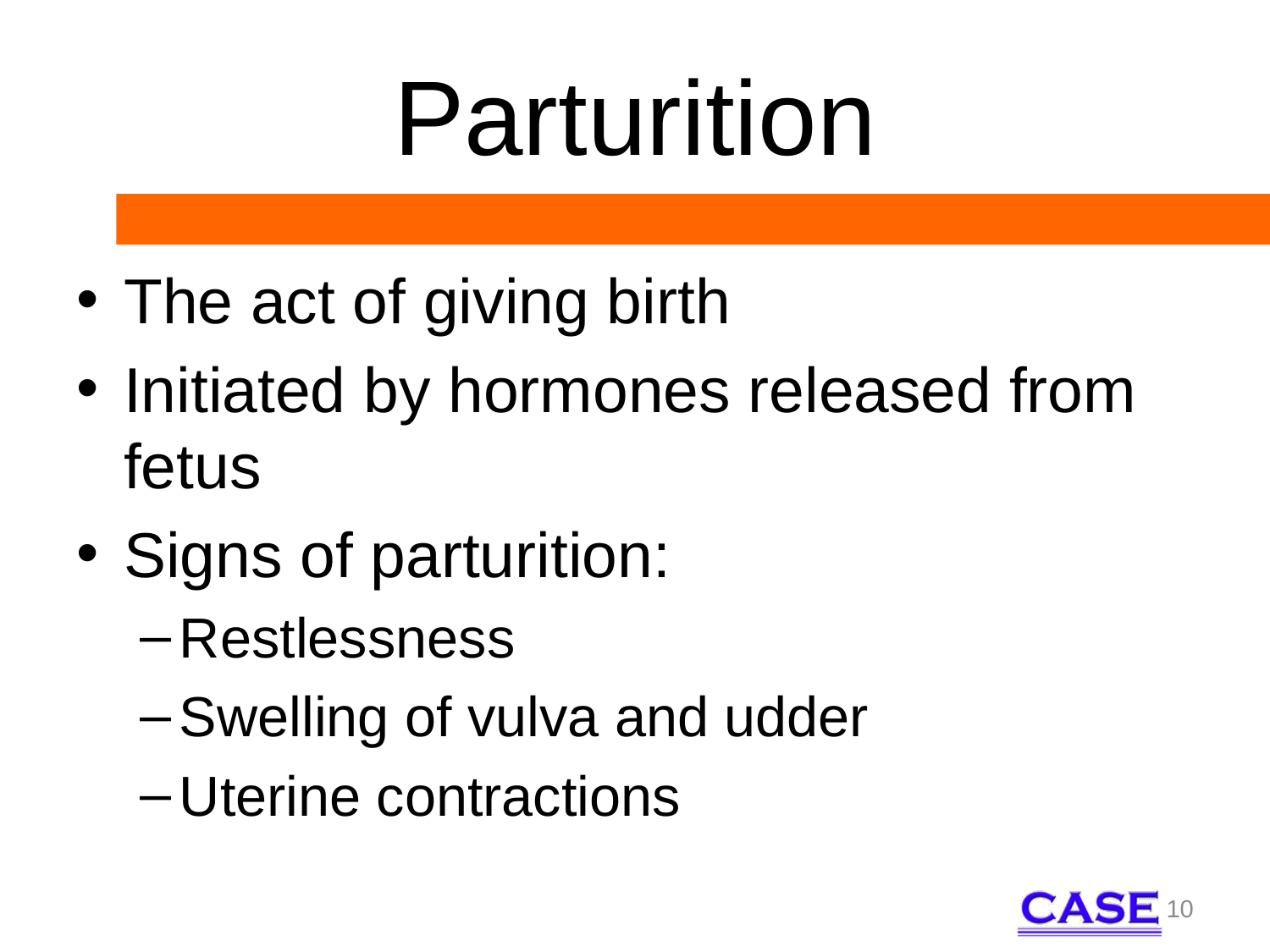

# Parturition
The act of giving birth
Initiated by hormones released from fetus
Signs of parturition:
Restlessness
Swelling of vulva and udder
Uterine contractions
10